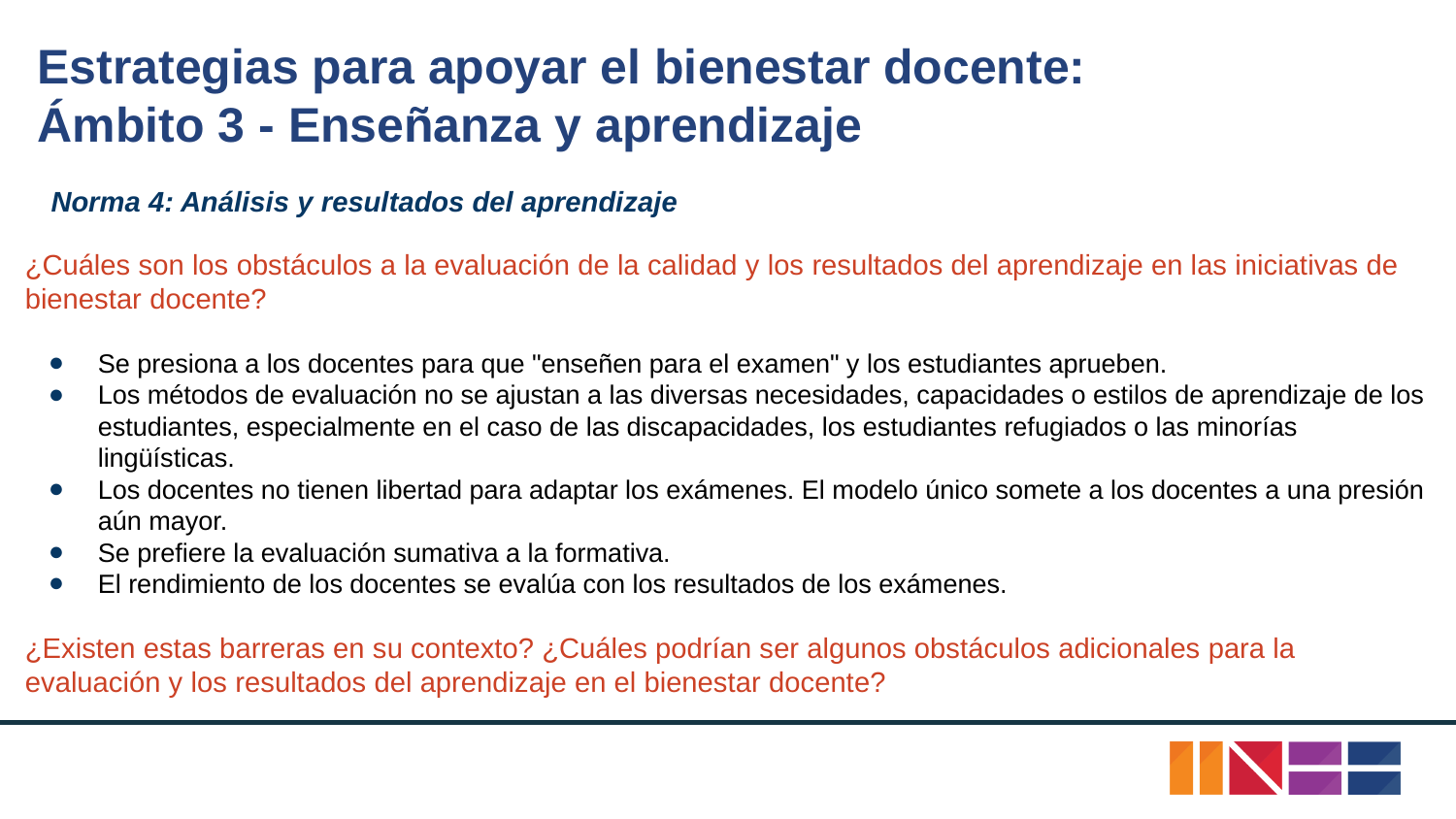

# Estrategias para apoyar el bienestar docente:
Ámbito 3 - Enseñanza y aprendizaje
Norma 4: Análisis y resultados del aprendizaje
¿Cuáles son los obstáculos a la evaluación de la calidad y los resultados del aprendizaje en las iniciativas de bienestar docente?

Se presiona a los docentes para que "enseñen para el examen" y los estudiantes aprueben.
Los métodos de evaluación no se ajustan a las diversas necesidades, capacidades o estilos de aprendizaje de los estudiantes, especialmente en el caso de las discapacidades, los estudiantes refugiados o las minorías lingüísticas.
Los docentes no tienen libertad para adaptar los exámenes. El modelo único somete a los docentes a una presión aún mayor.
Se prefiere la evaluación sumativa a la formativa.
El rendimiento de los docentes se evalúa con los resultados de los exámenes.

¿Existen estas barreras en su contexto? ¿Cuáles podrían ser algunos obstáculos adicionales para la evaluación y los resultados del aprendizaje en el bienestar docente?